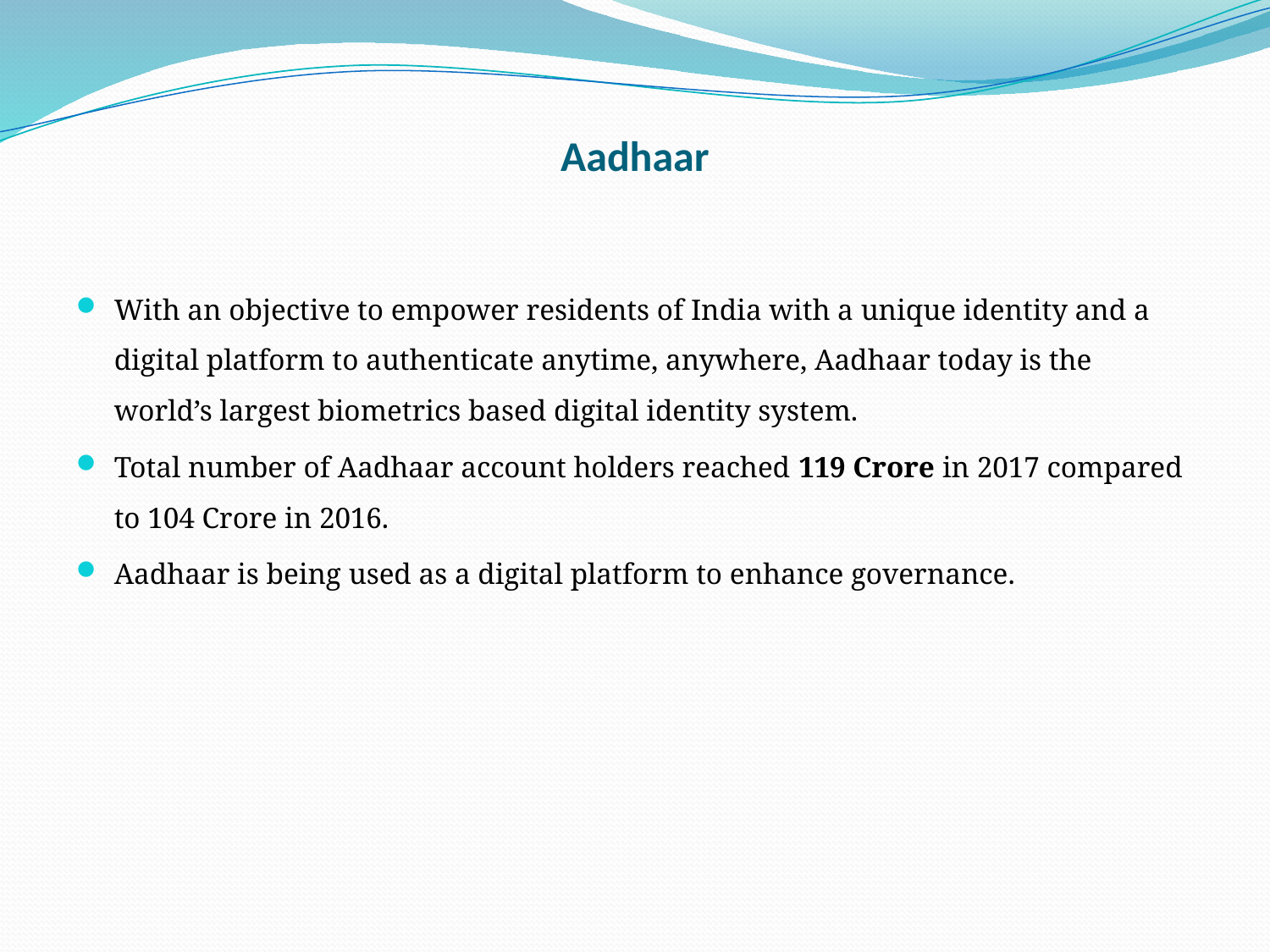

# Aadhaar
With an objective to empower residents of India with a unique identity and a digital platform to authenticate anytime, anywhere, Aadhaar today is the world’s largest biometrics based digital identity system.
Total number of Aadhaar account holders reached 119 Crore in 2017 compared to 104 Crore in 2016.
Aadhaar is being used as a digital platform to enhance governance.